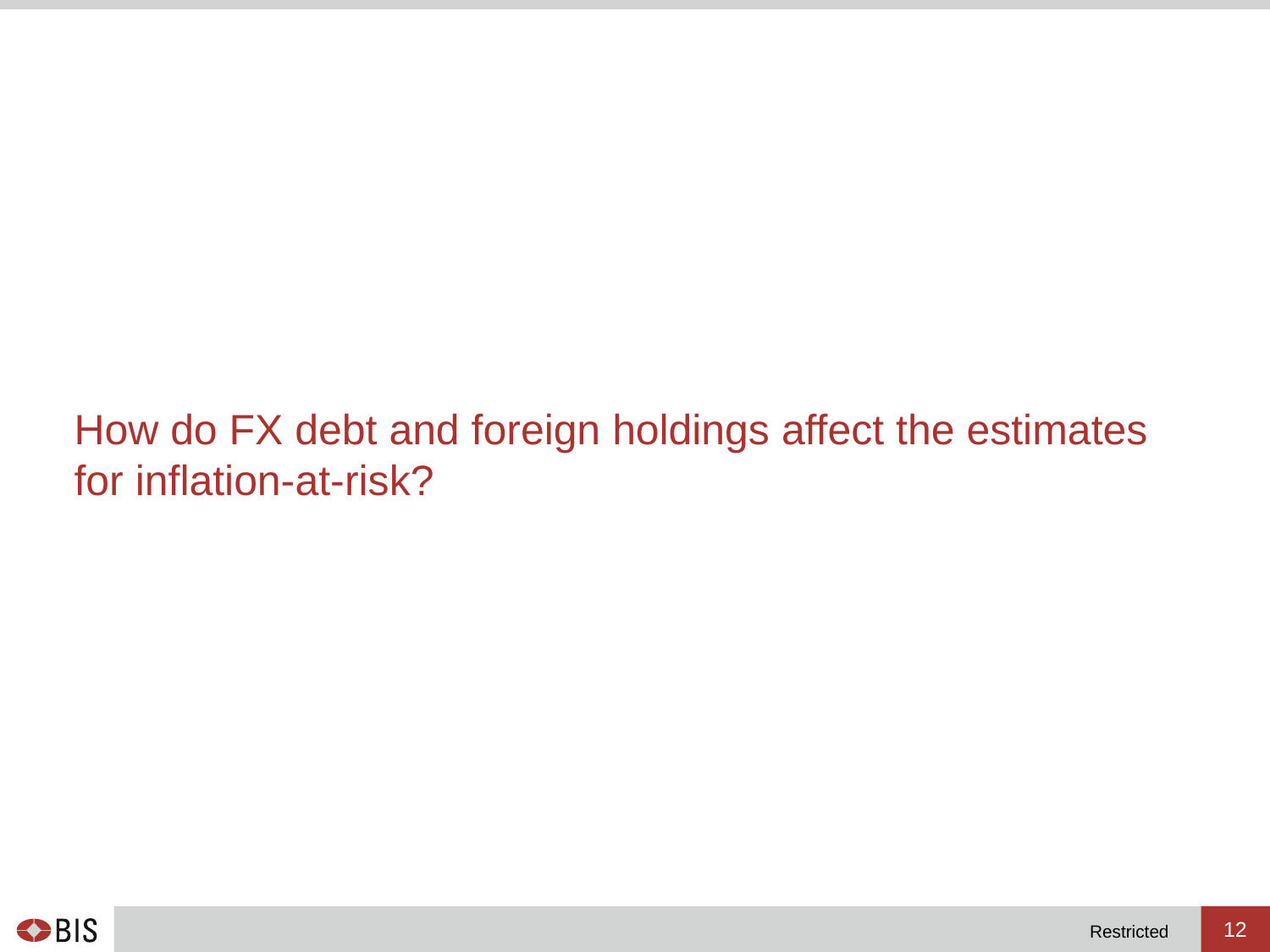

# How do FX debt and foreign holdings affect the estimates for inflation-at-risk?
12